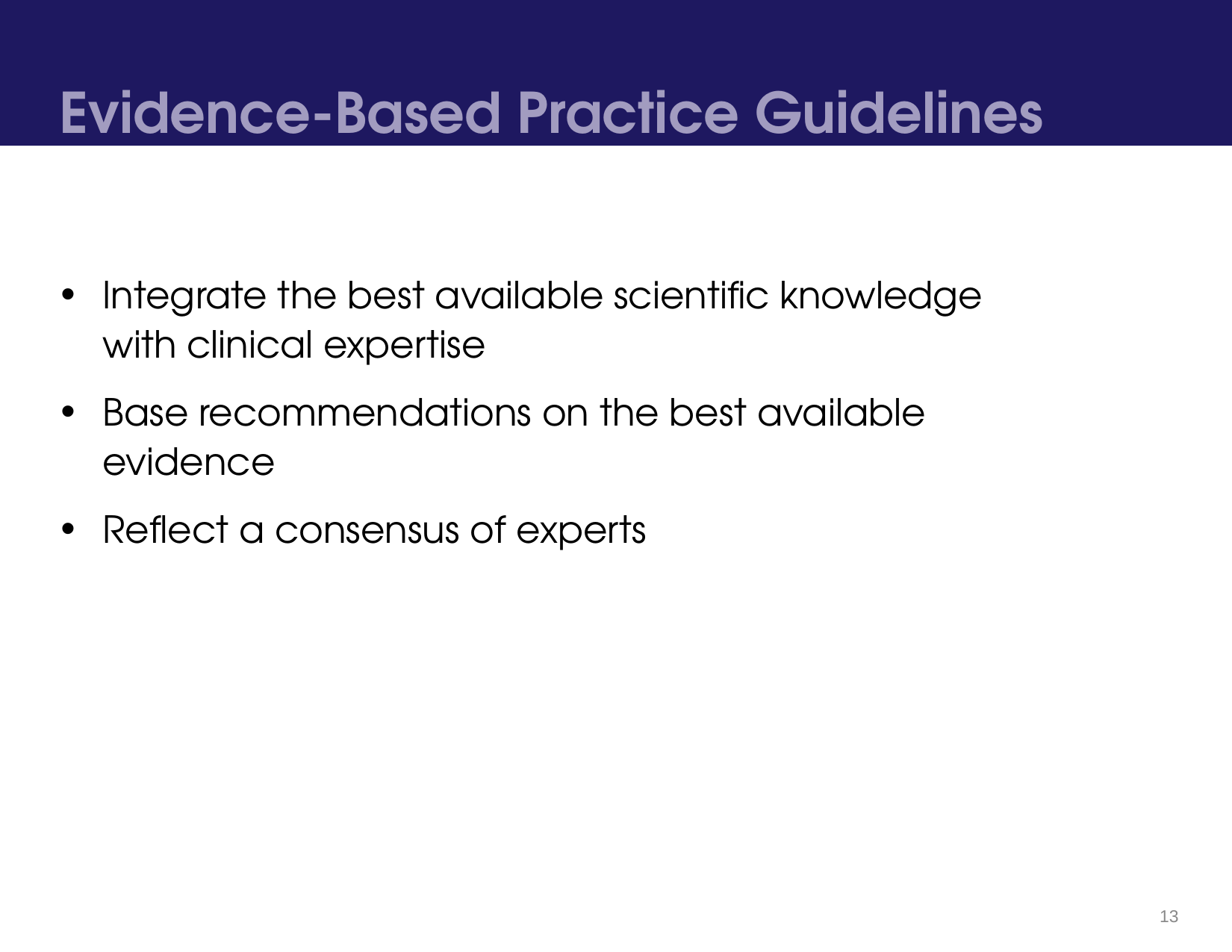

# Evidence-Based Practice Guidelines
Integrate the best available scientific knowledge with clinical expertise
Base recommendations on the best available evidence
Reflect a consensus of experts